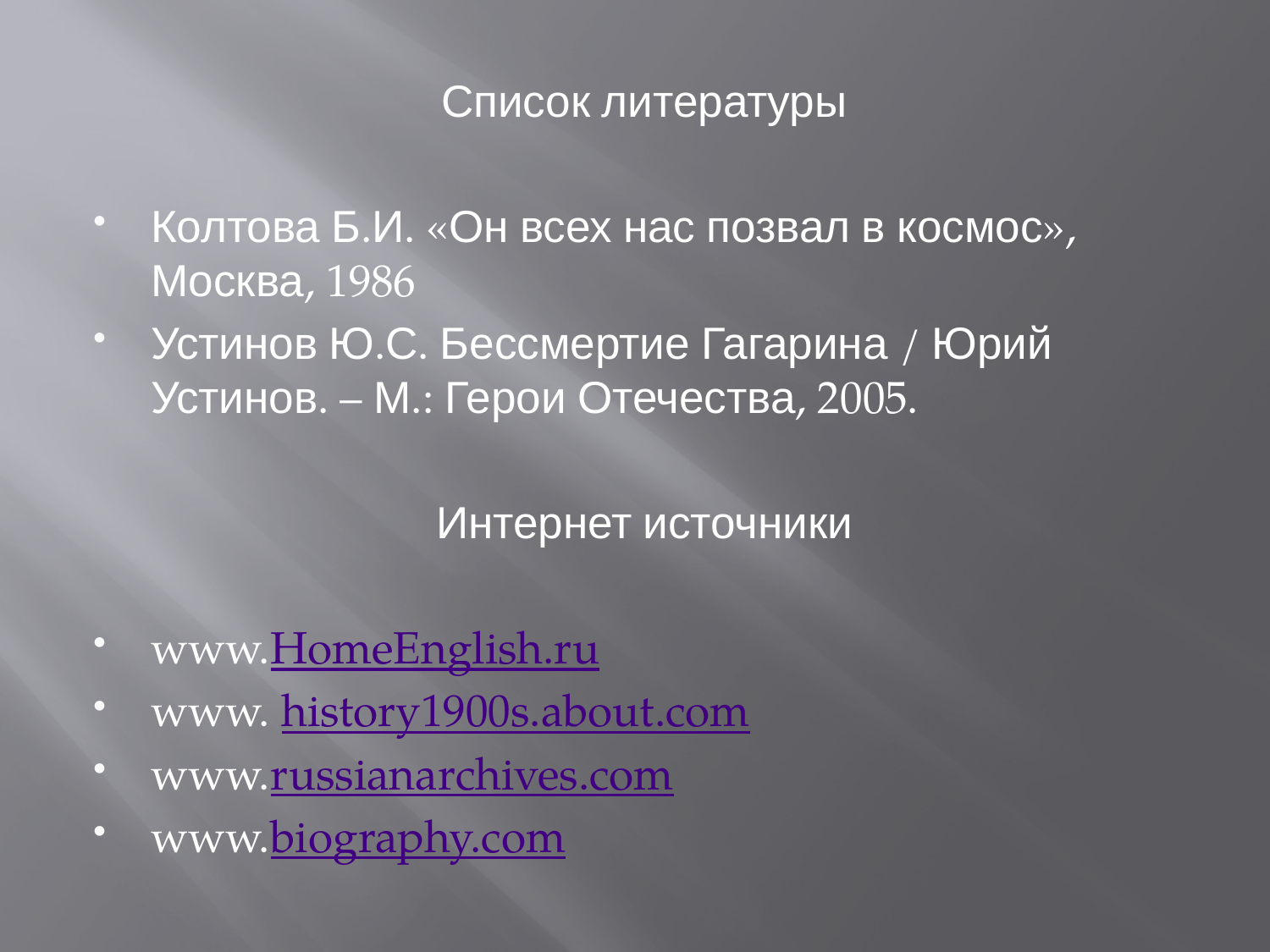

Список литературы

Колтова Б.И. «Он всех нас позвал в космос», Москва, 1986
Устинов Ю.С. Бессмертие Гагарина / Юрий Устинов. – М.: Герои Отечества, 2005.

Интернет источники

www.HomeEnglish.ru
www. history1900s.about.com
www.russianarchives.com
www.biography.com